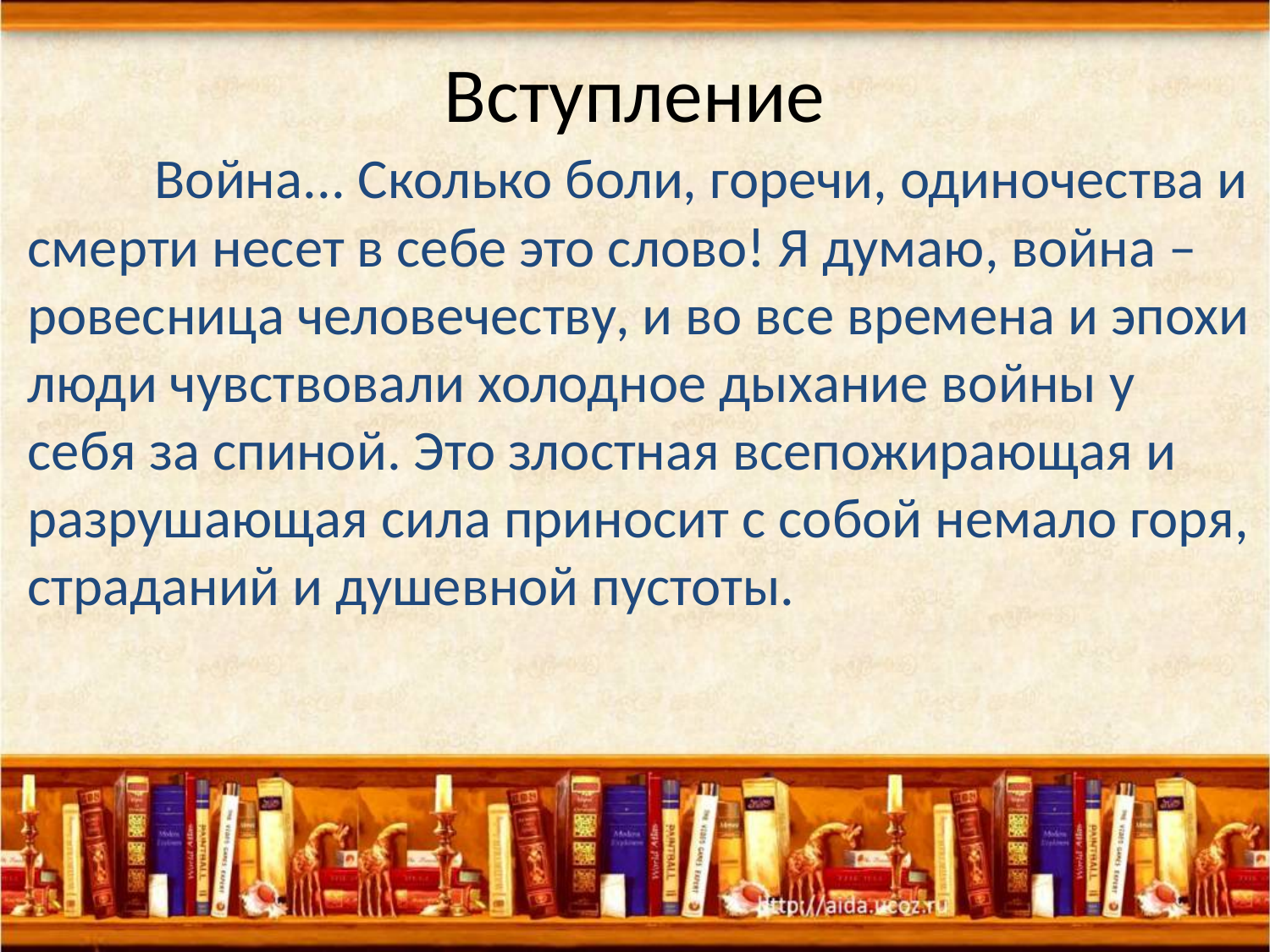

# Вступление
 	Война... Сколько боли, горечи, одиночества и смерти несет в себе это слово! Я думаю, война – ровесница человечеству, и во все времена и эпохи люди чувствовали холодное дыхание войны у себя за спиной. Это злостная всепожирающая и разрушающая сила приносит с собой немало горя, страданий и душевной пустоты.